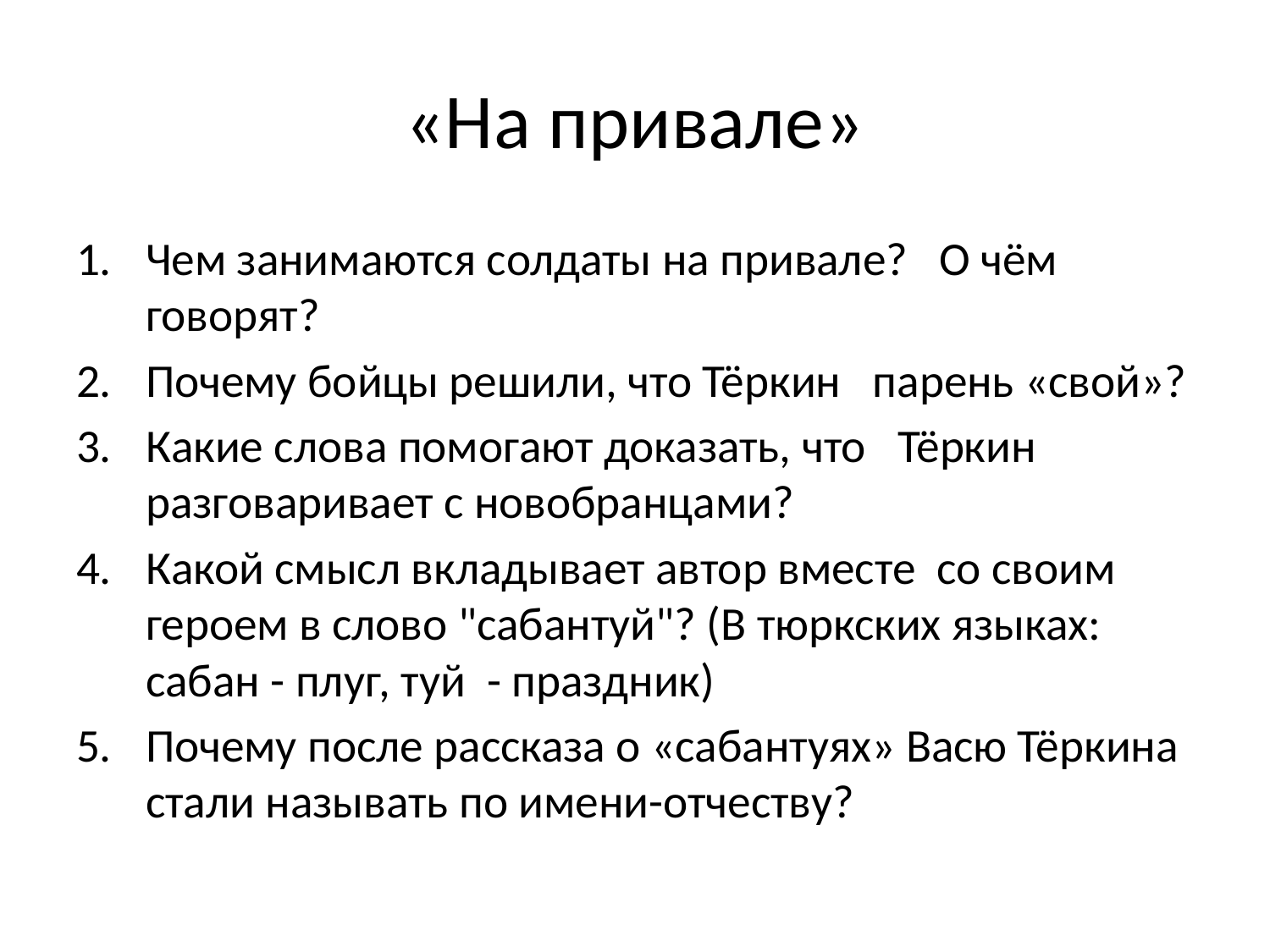

# «На привале»
Чем занимаются солдаты на привале?   О чём говорят?
Почему бойцы решили, что Тёркин   парень «свой»?
Какие слова помогают доказать, что   Тёркин разговаривает с новобранцами?
Какой смысл вкладывает автор вместе  со своим героем в слово "сабантуй"? (В тюркских языках:        сабан - плуг, туй  - праздник)
Почему после рассказа о «сабантуях» Васю Тёркина стали называть по имени-отчеству?